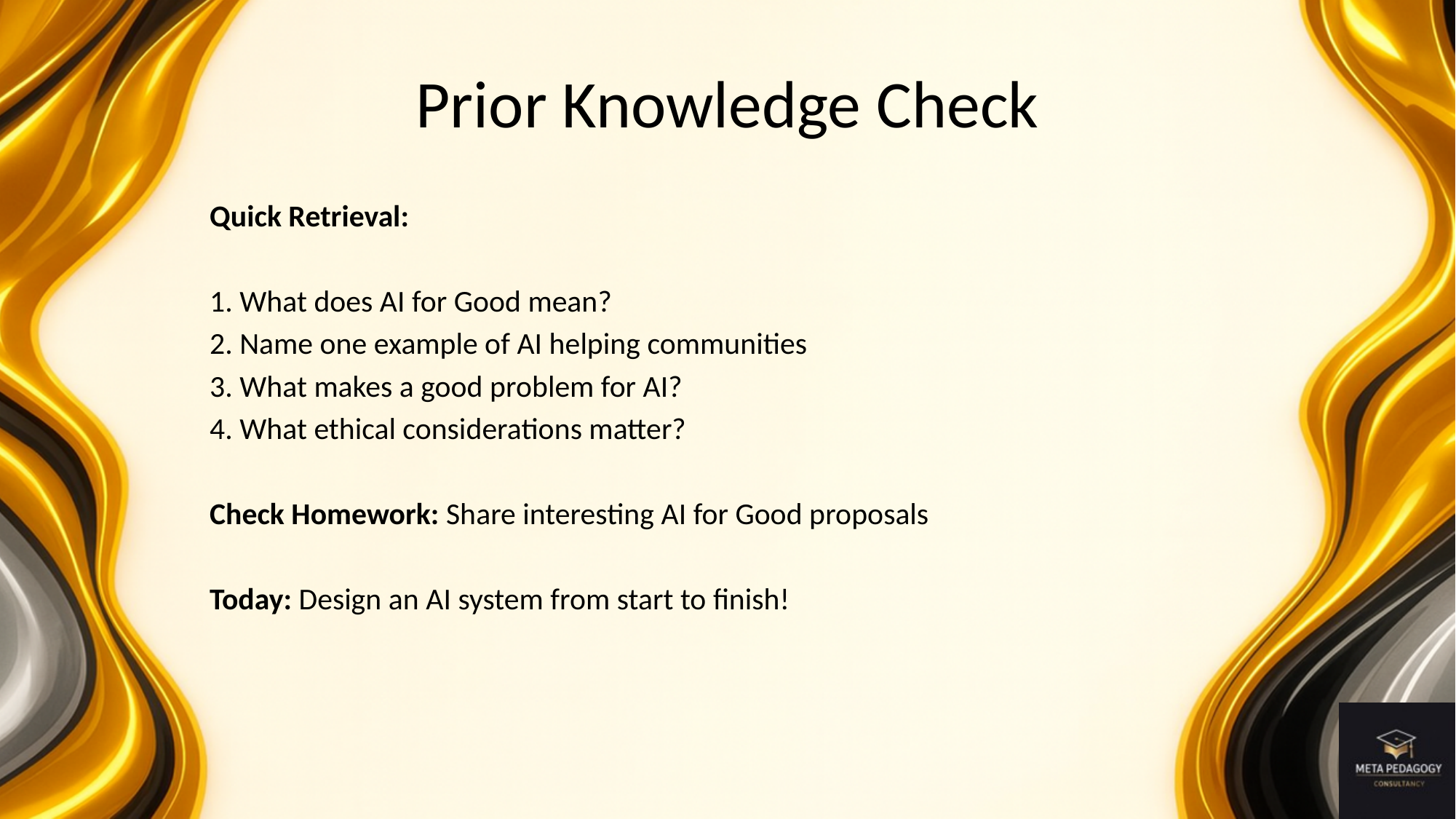

# Prior Knowledge Check
Quick Retrieval:

1. What does AI for Good mean?
2. Name one example of AI helping communities
3. What makes a good problem for AI?
4. What ethical considerations matter?

Check Homework: Share interesting AI for Good proposals

Today: Design an AI system from start to finish!